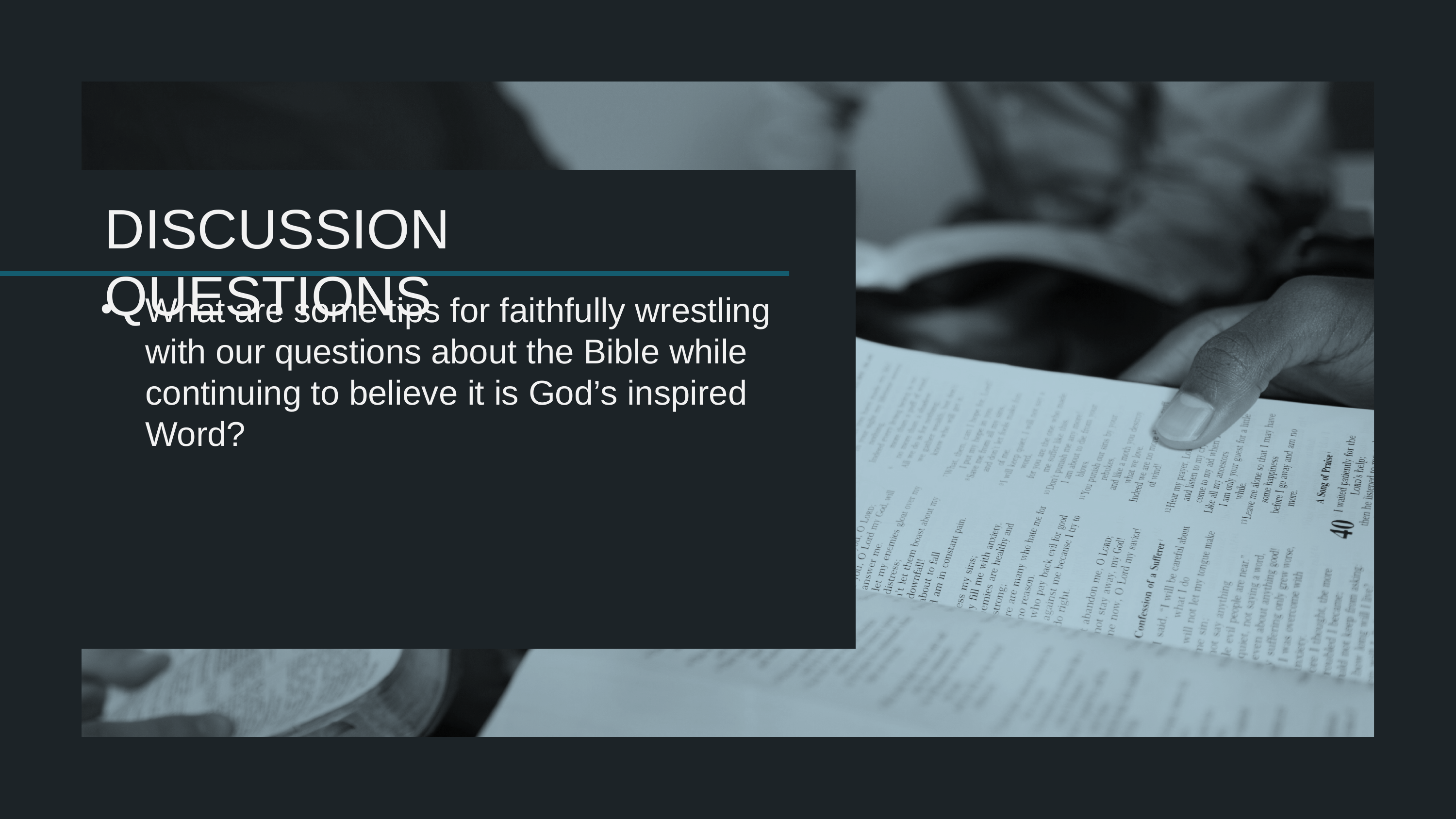

What are some tips for faithfully wrestling with our questions about the Bible while continuing to believe it is God’s inspired Word?